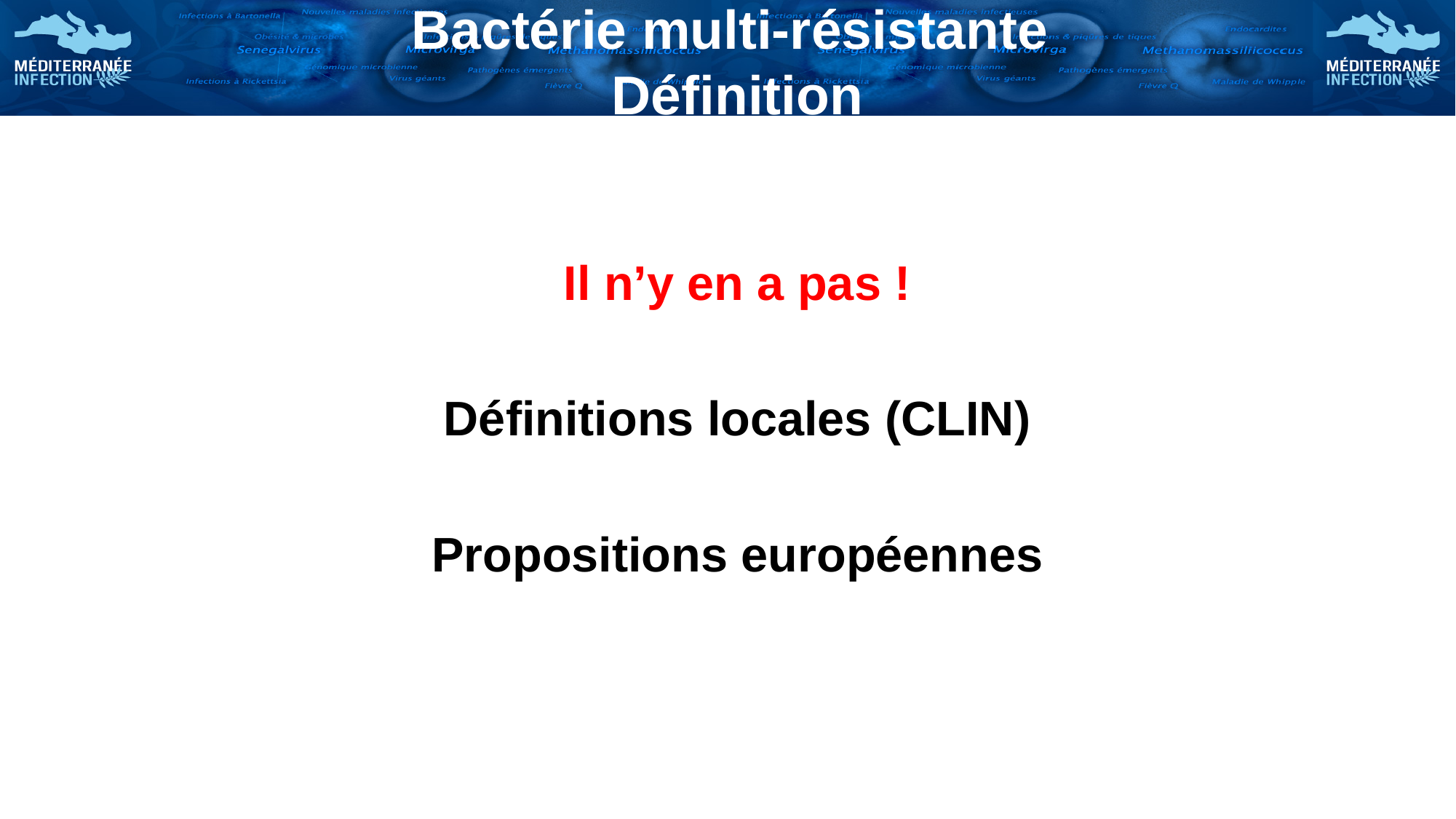

# Bactérie multi-résistante Définition
Il n’y en a pas !

Définitions locales (CLIN)

Propositions européennes